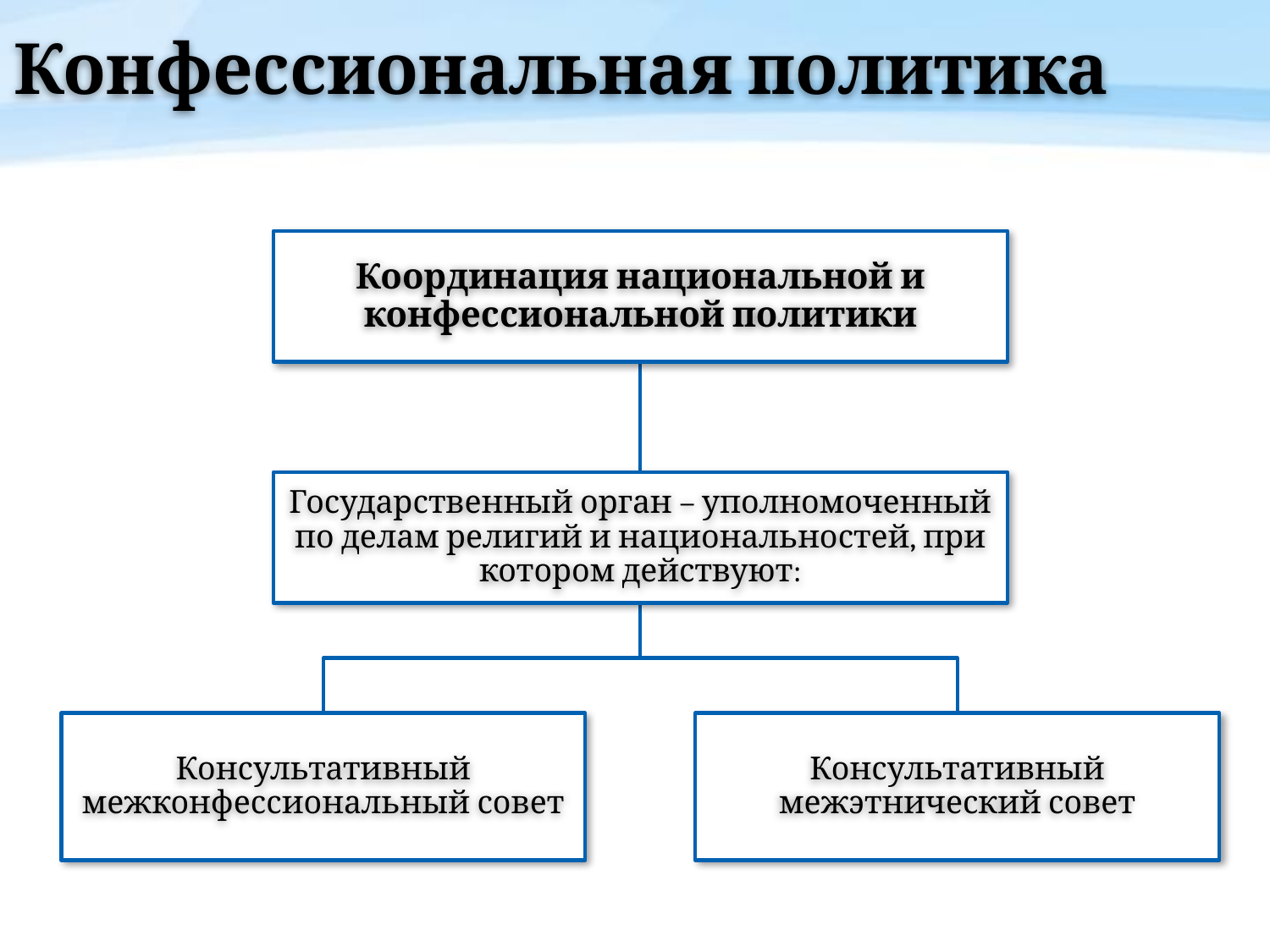

# Конфессиональная политика

Координация национальной и конфессиональной политики

Государственный орган – уполномоченный по делам религий и национальностей, при котором действуют:

Консультативный межконфессиональный совет

Консультативный межэтнический совет